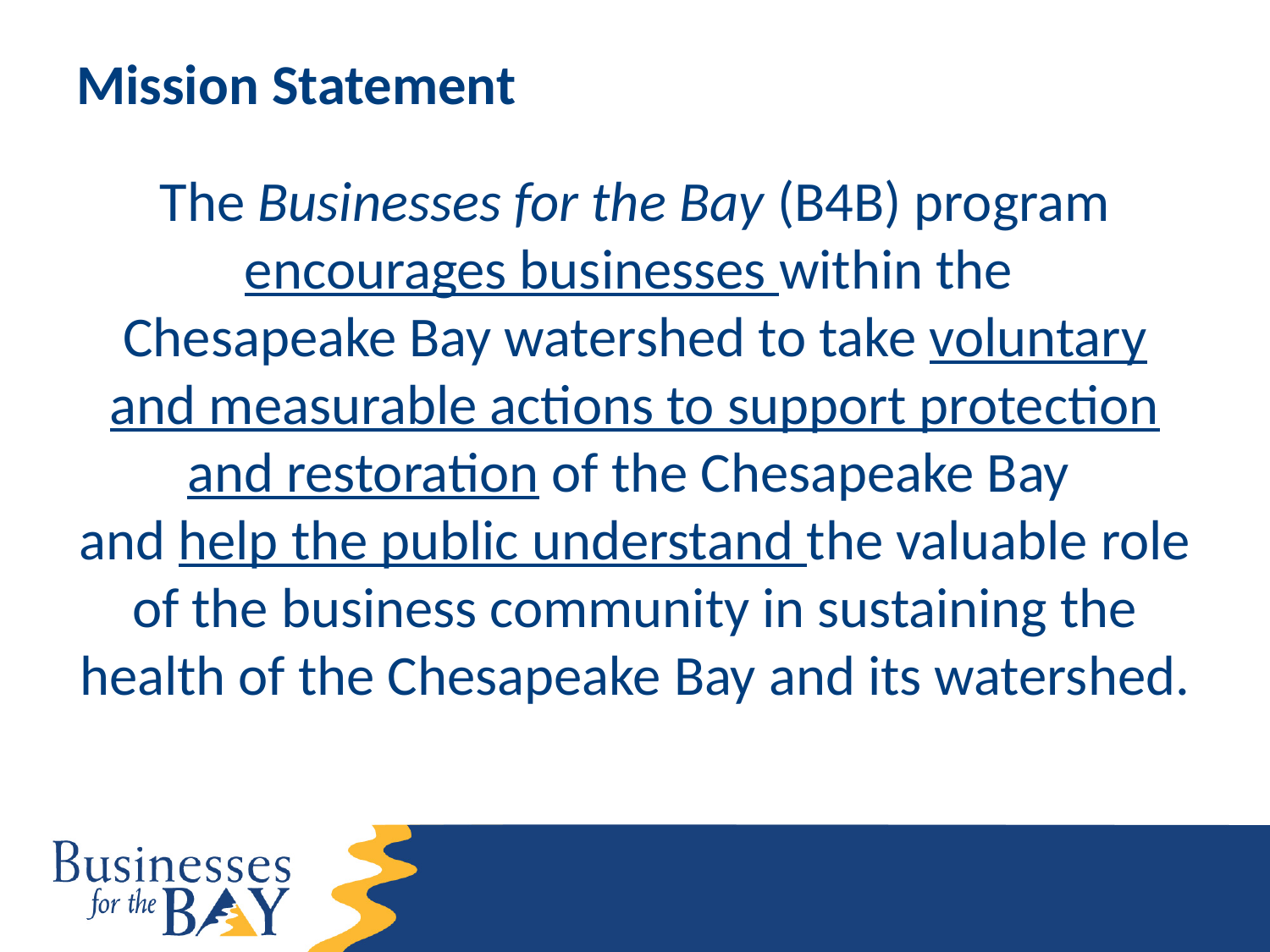

# Mission Statement
The Businesses for the Bay (B4B) program encourages businesses within the
Chesapeake Bay watershed to take voluntary and measurable actions to support protection and restoration of the Chesapeake Bay
and help the public understand the valuable role of the business community in sustaining the health of the Chesapeake Bay and its watershed.